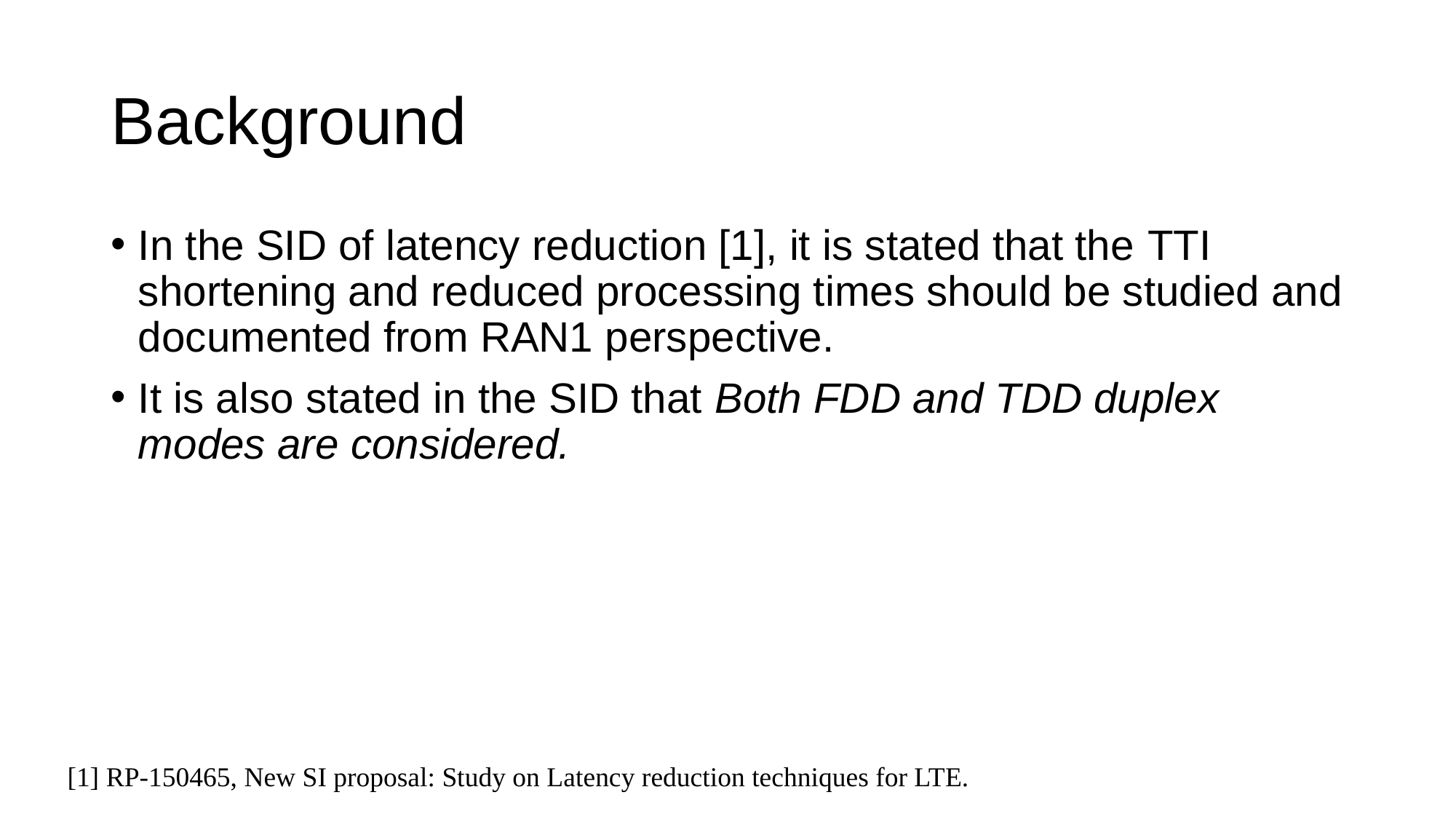

# Background
In the SID of latency reduction [1], it is stated that the TTI shortening and reduced processing times should be studied and documented from RAN1 perspective.
It is also stated in the SID that Both FDD and TDD duplex modes are considered.
[1] RP-150465, New SI proposal: Study on Latency reduction techniques for LTE.